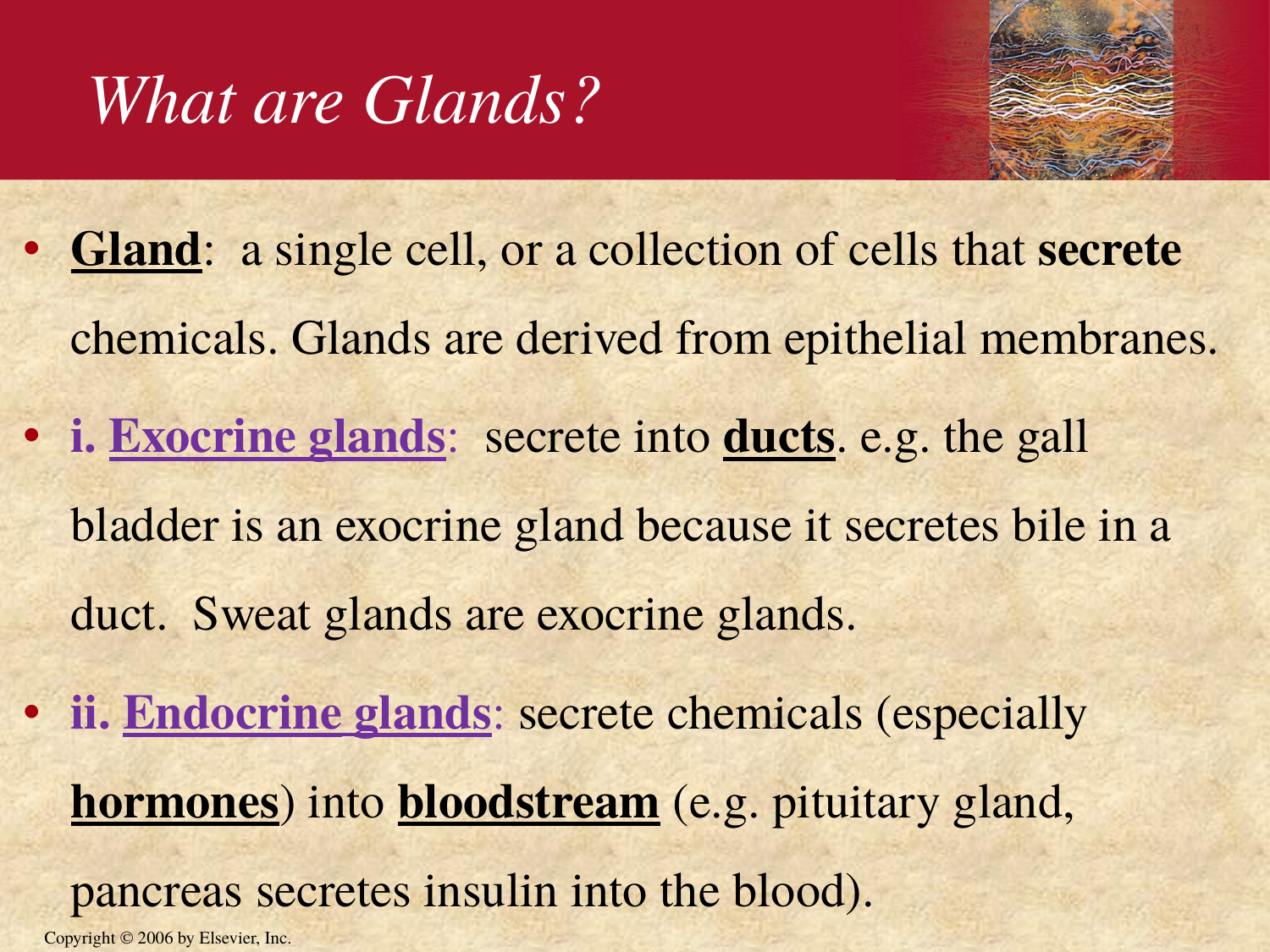

# What are Glands?
Gland:  a single cell, or a collection of cells that secrete chemicals. Glands are derived from epithelial membranes.
i. Exocrine glands:  secrete into ducts. e.g. the gall bladder is an exocrine gland because it secretes bile in a duct.  Sweat glands are exocrine glands.
ii. Endocrine glands: secrete chemicals (especially hormones) into bloodstream (e.g. pituitary gland, pancreas secretes insulin into the blood).